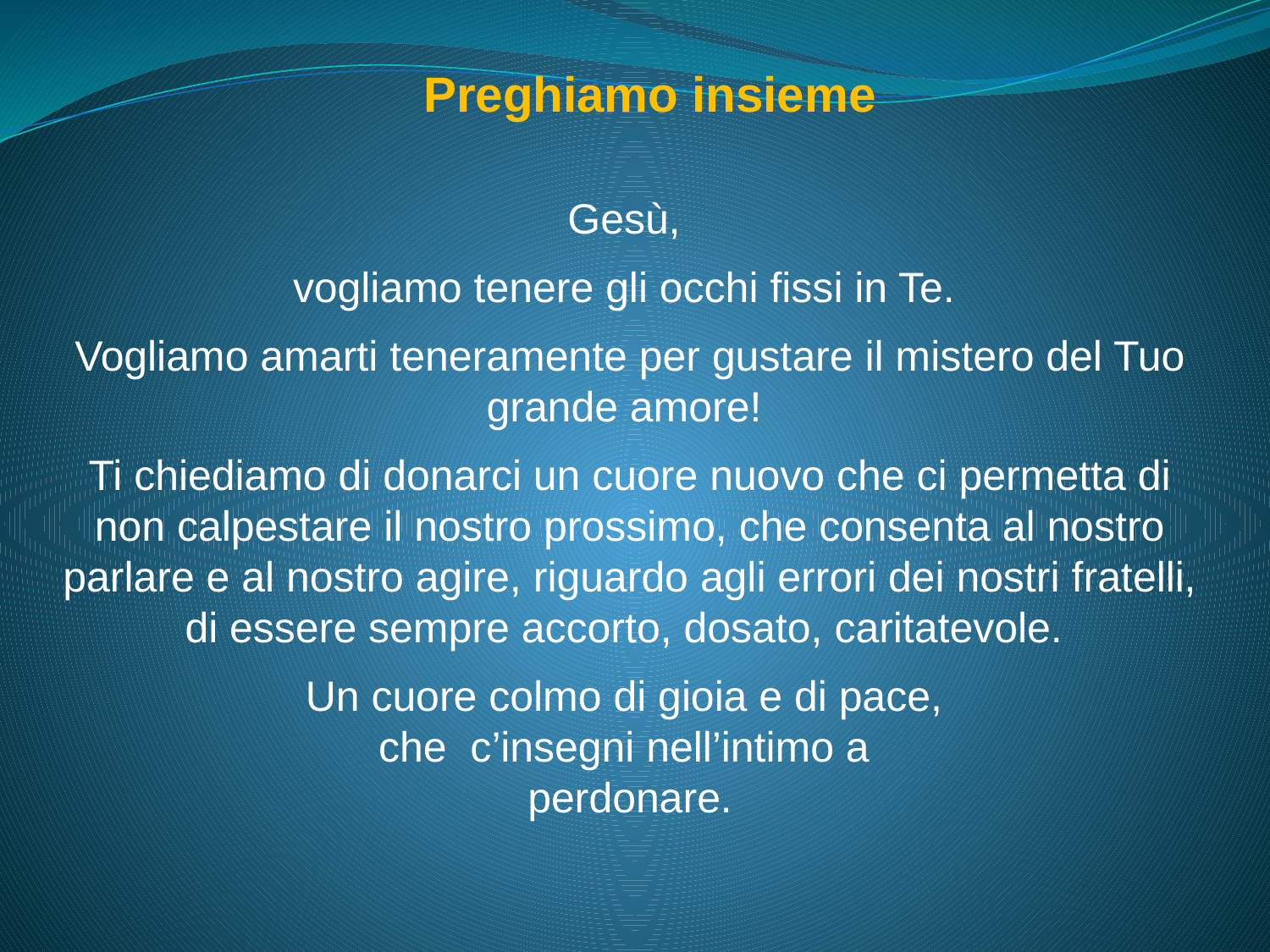

Preghiamo insieme

Gesù,
vogliamo tenere gli occhi fissi in Te.
Vogliamo amarti teneramente per gustare il mistero del Tuo grande amore!
Ti chiediamo di donarci un cuore nuovo che ci permetta di non calpestare il nostro prossimo, che consenta al nostro parlare e al nostro agire, riguardo agli errori dei nostri fratelli, di essere sempre accorto, dosato, caritatevole.
Un cuore colmo di gioia e di pace,
che  c’insegni nell’intimo a
perdonare.